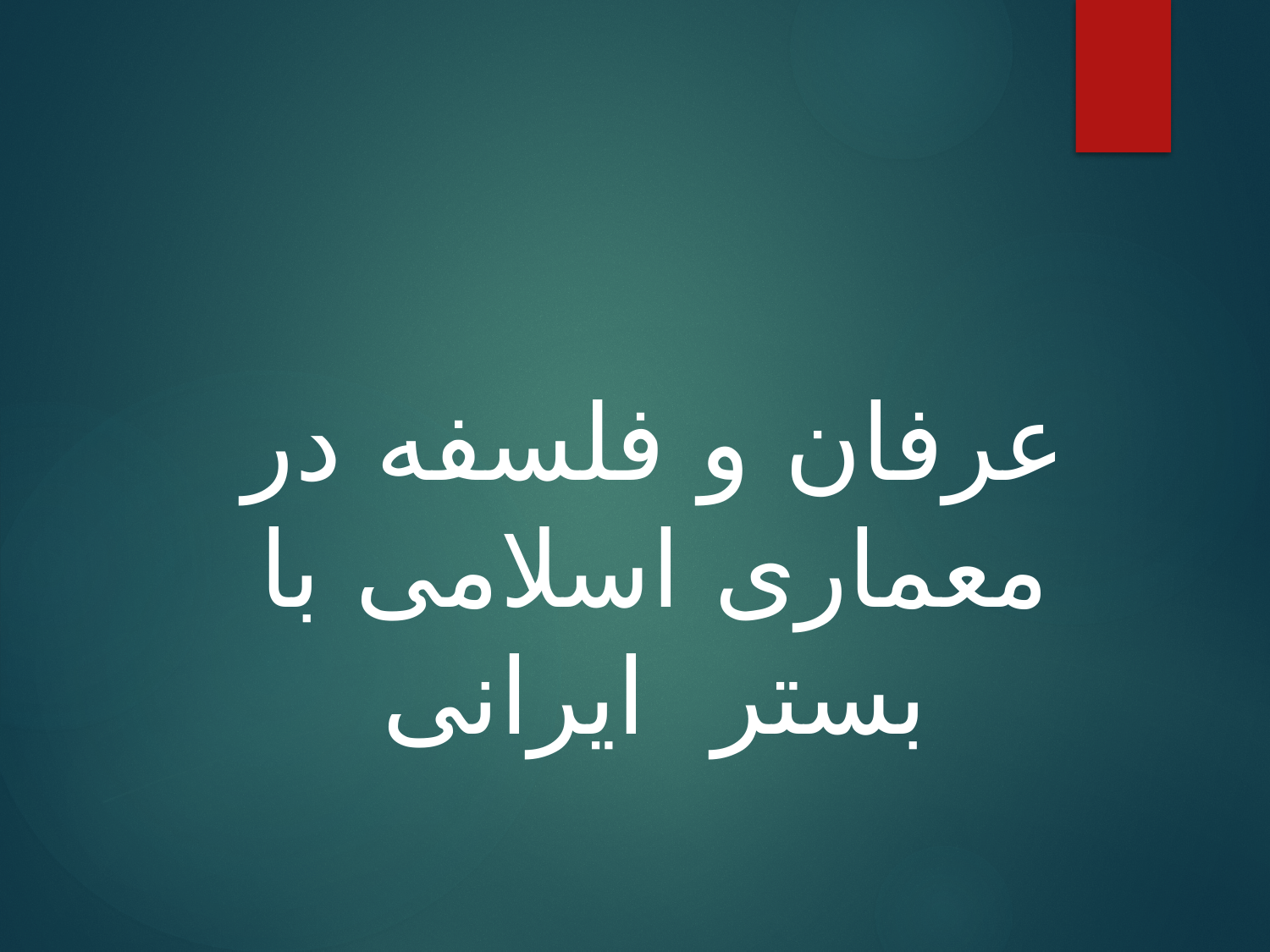

عرفان و فلسفه در معماری اسلامی با بستر  ایرانی